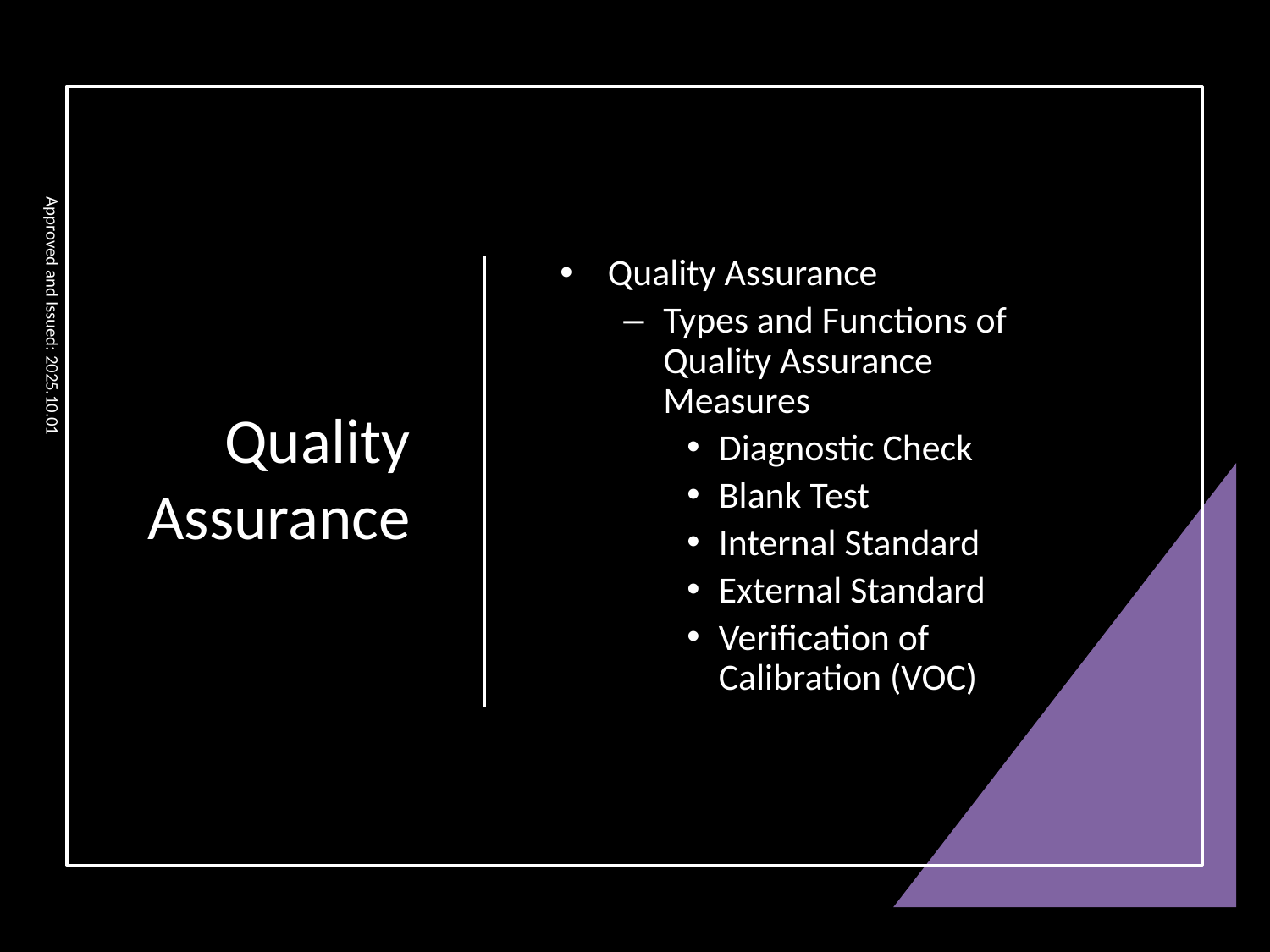

# Quality Assurance
Quality Assurance
Types and Functions of Quality Assurance Measures
Diagnostic Check
Blank Test
Internal Standard
External Standard
Verification of Calibration (VOC)
Approved and Issued: 2025.10.01